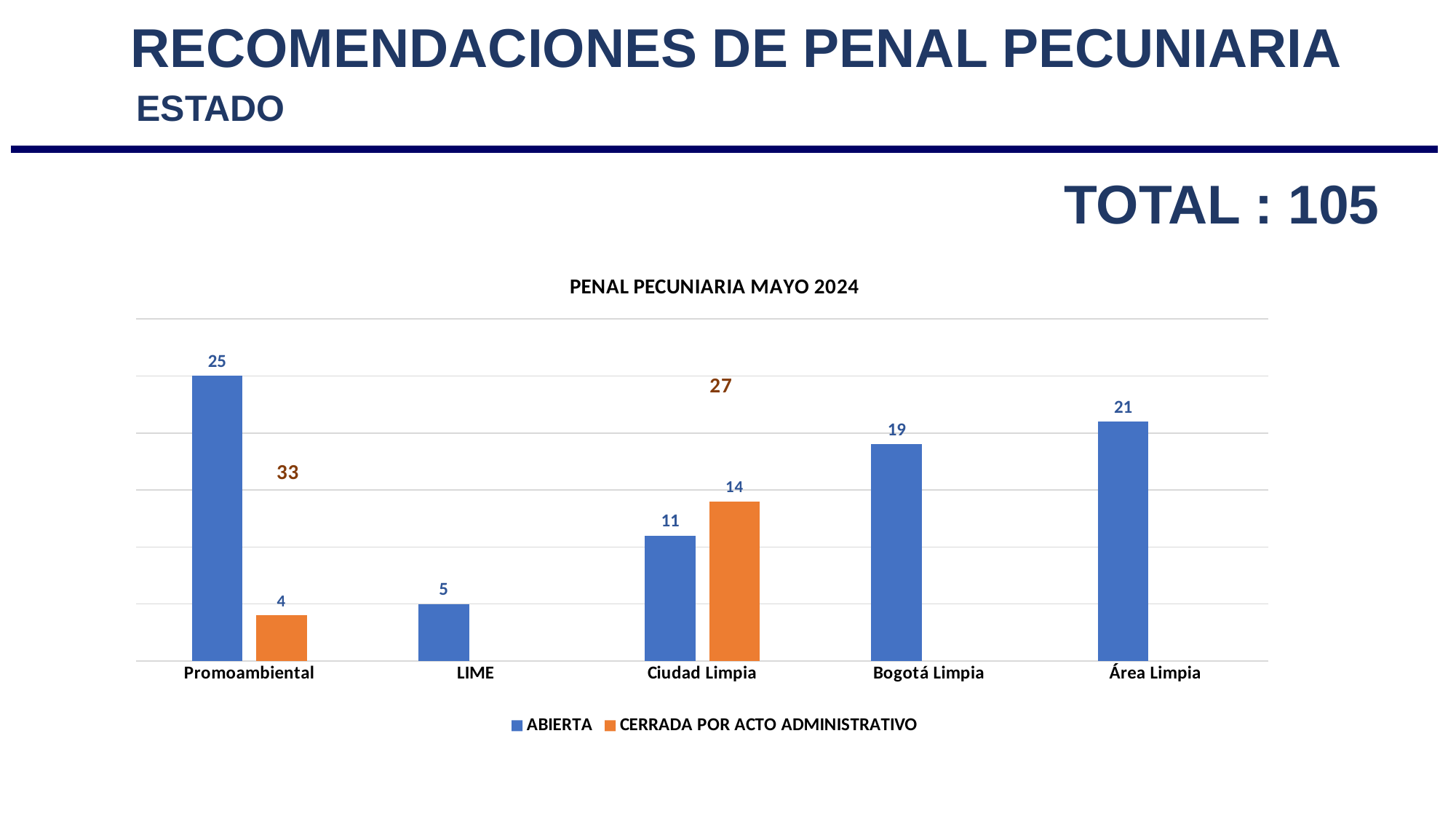

Recomendaciones de penal pecuniaria

ESTADO
Total : 105

### Chart: PENAL PECUNIARIA MAYO 2024

| Category | ABIERTA | CERRADA POR ACTO ADMINISTRATIVO |
|---|---|---|
| Promoambiental | 25.0 | 4.0 |
| LIME | 5.0 | None |
| Ciudad Limpia | 11.0 | 14.0 |
| Bogotá Limpia | 19.0 | None |
| Área Limpia | 21.0 | None |